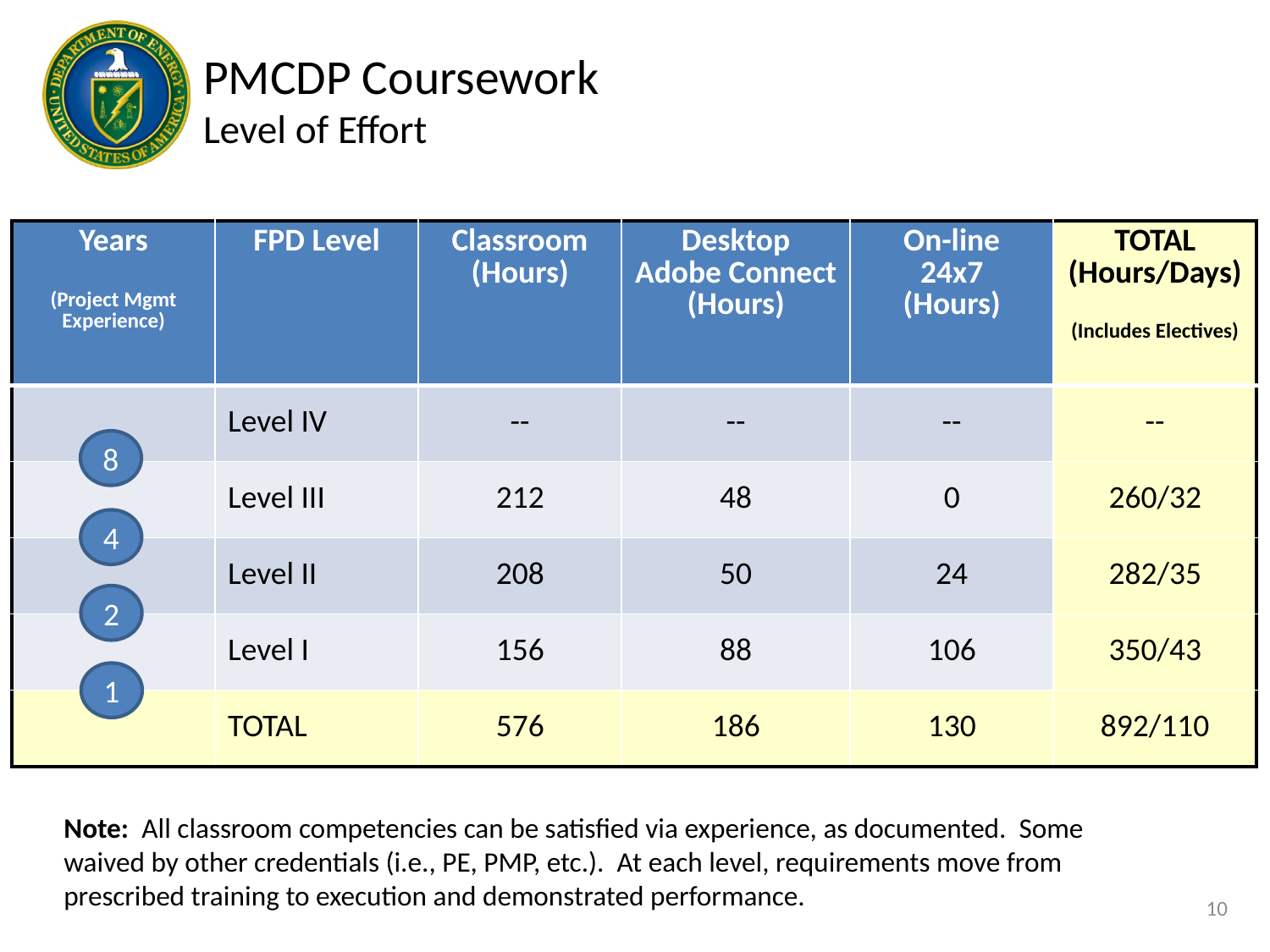

# PMCDP Coursework Level of Effort
| Years (Project Mgmt Experience) | FPD Level | Classroom (Hours) | Desktop Adobe Connect (Hours) | On-line 24x7 (Hours) | TOTAL (Hours/Days) (Includes Electives) |
| --- | --- | --- | --- | --- | --- |
|  | Level IV | -- | -- | -- | -- |
|  | Level III | 212 | 48 | 0 | 260/32 |
|  | Level II | 208 | 50 | 24 | 282/35 |
|  | Level I | 156 | 88 | 106 | 350/43 |
|  | TOTAL | 576 | 186 | 130 | 892/110 |
8
4
2
1
Note:  All classroom competencies can be satisfied via experience, as documented.  Some waived by other credentials (i.e., PE, PMP, etc.).  At each level, requirements move from prescribed training to execution and demonstrated performance.
10